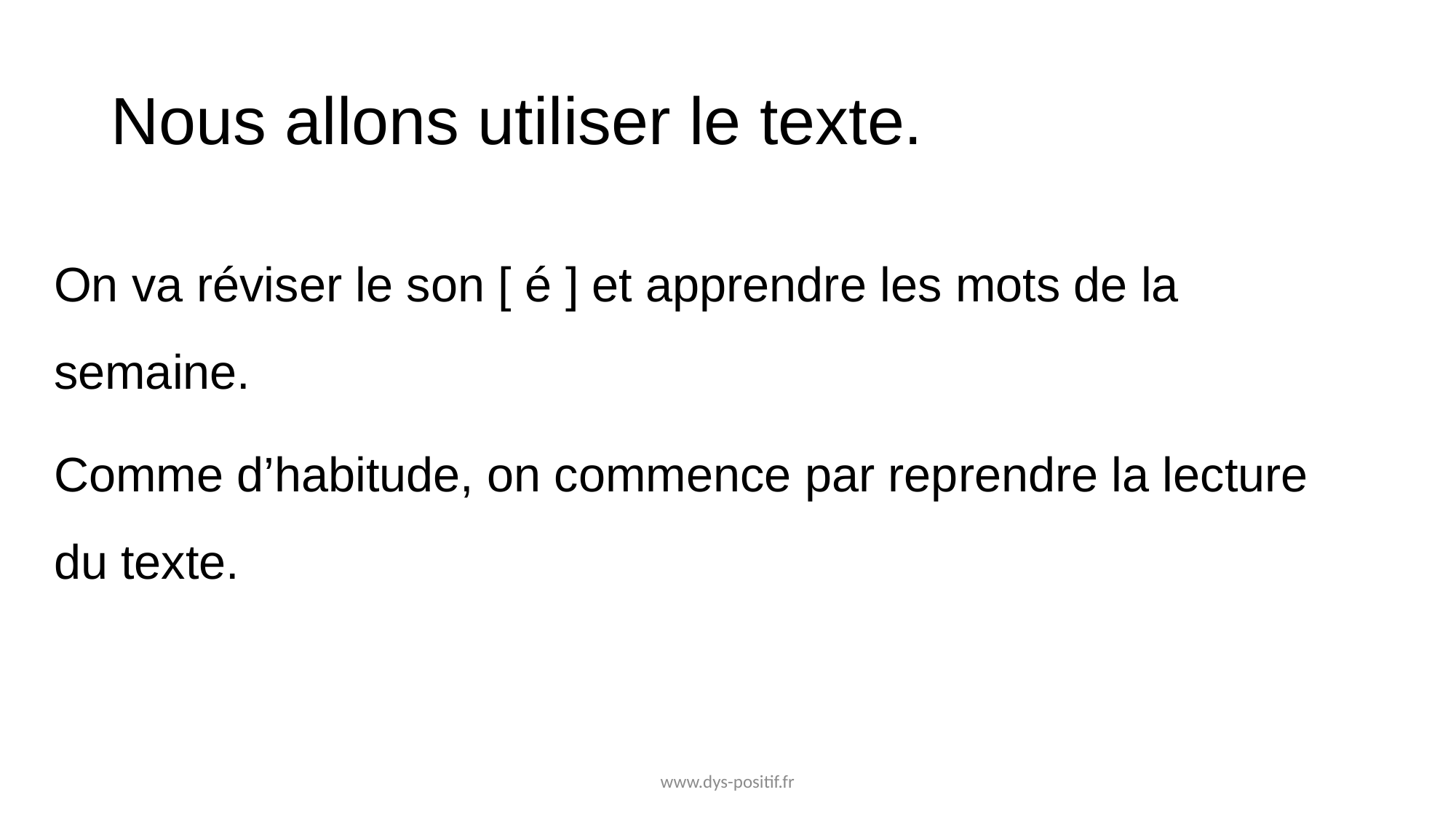

# Nous allons utiliser le texte.
On va réviser le son [ é ] et apprendre les mots de la semaine.
Comme d’habitude, on commence par reprendre la lecture du texte.

www.dys-positif.fr